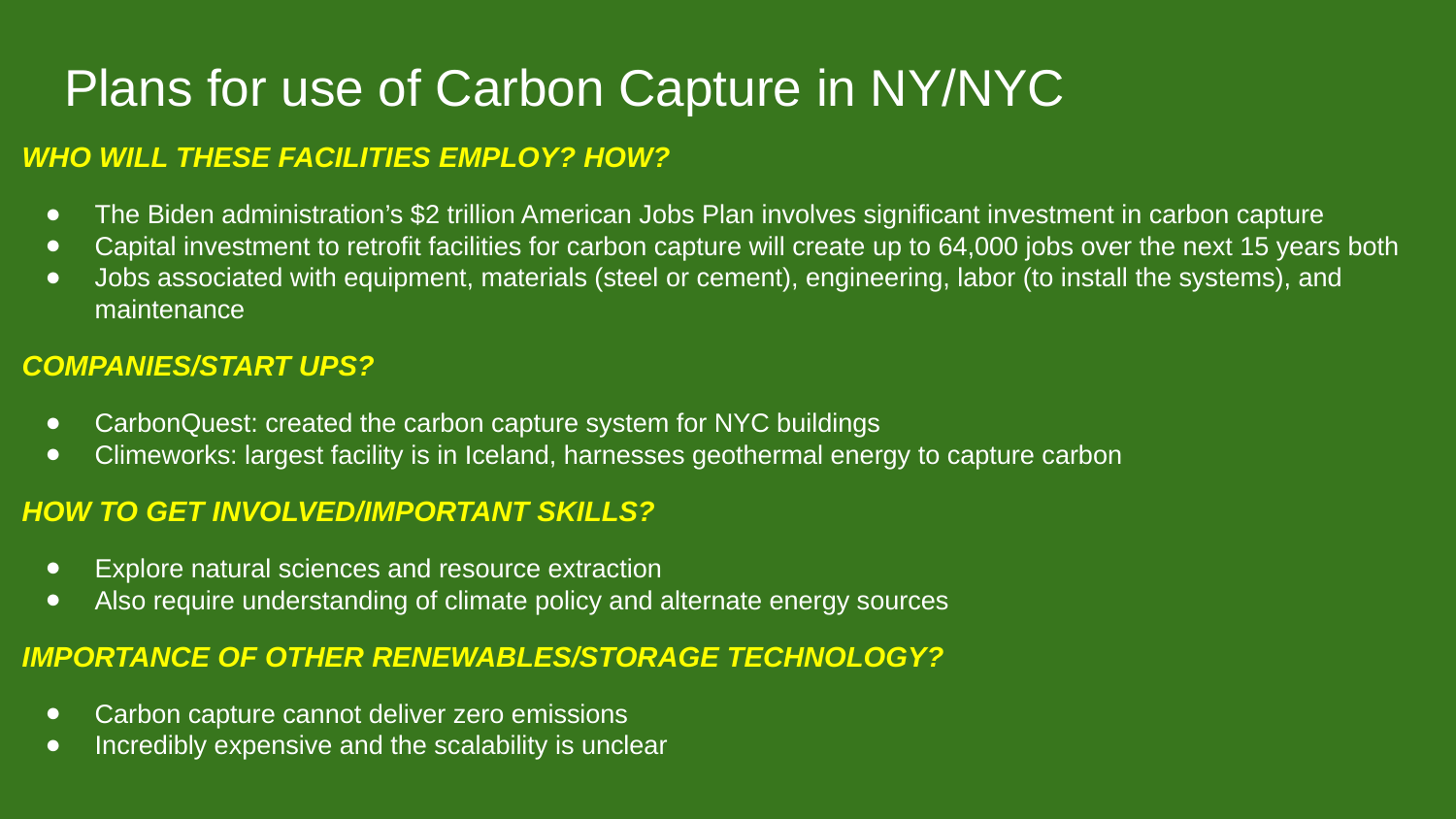

# Plans for use of Carbon Capture in NY/NYC

WHO WILL THESE FACILITIES EMPLOY? HOW?
The Biden administration’s $2 trillion American Jobs Plan involves significant investment in carbon capture
Capital investment to retrofit facilities for carbon capture will create up to 64,000 jobs over the next 15 years both
Jobs associated with equipment, materials (steel or cement), engineering, labor (to install the systems), and maintenance
COMPANIES/START UPS?
CarbonQuest: created the carbon capture system for NYC buildings
Climeworks: largest facility is in Iceland, harnesses geothermal energy to capture carbon
HOW TO GET INVOLVED/IMPORTANT SKILLS?
Explore natural sciences and resource extraction
Also require understanding of climate policy and alternate energy sources
IMPORTANCE OF OTHER RENEWABLES/STORAGE TECHNOLOGY?
Carbon capture cannot deliver zero emissions
Incredibly expensive and the scalability is unclear